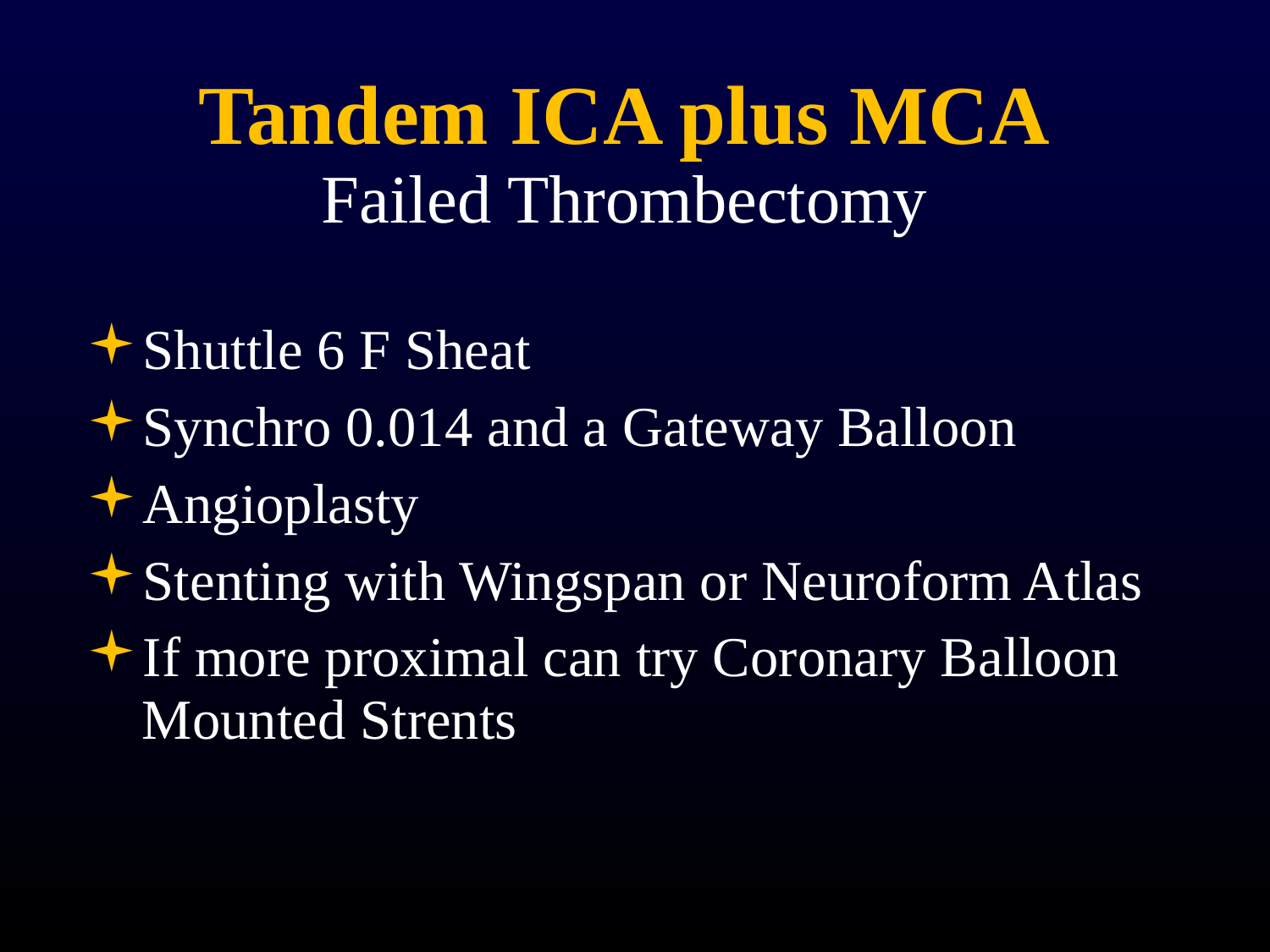

Tandem ICA plus MCA
Failed Thrombectomy
Shuttle 6 F Sheat
Synchro 0.014 and a Gateway Balloon
Angioplasty
Stenting with Wingspan or Neuroform Atlas
If more proximal can try Coronary Balloon Mounted Strents